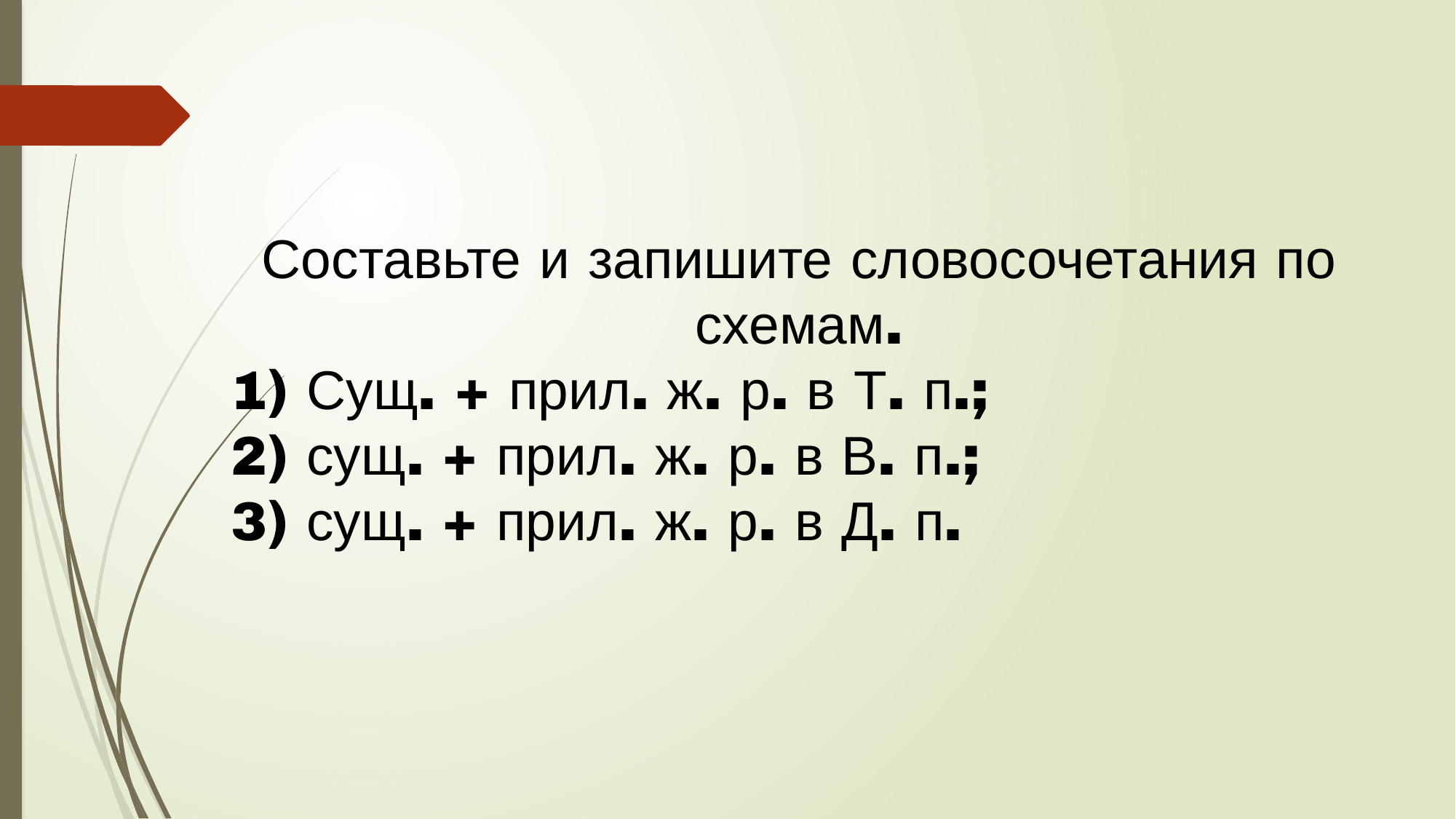

Составьте и запишите словосочетания по схемам.
1) Сущ. + прил. ж. р. в Т. п.;
2) сущ. + прил. ж. р. в В. п.;
3) сущ. + прил. ж. р. в Д. п.